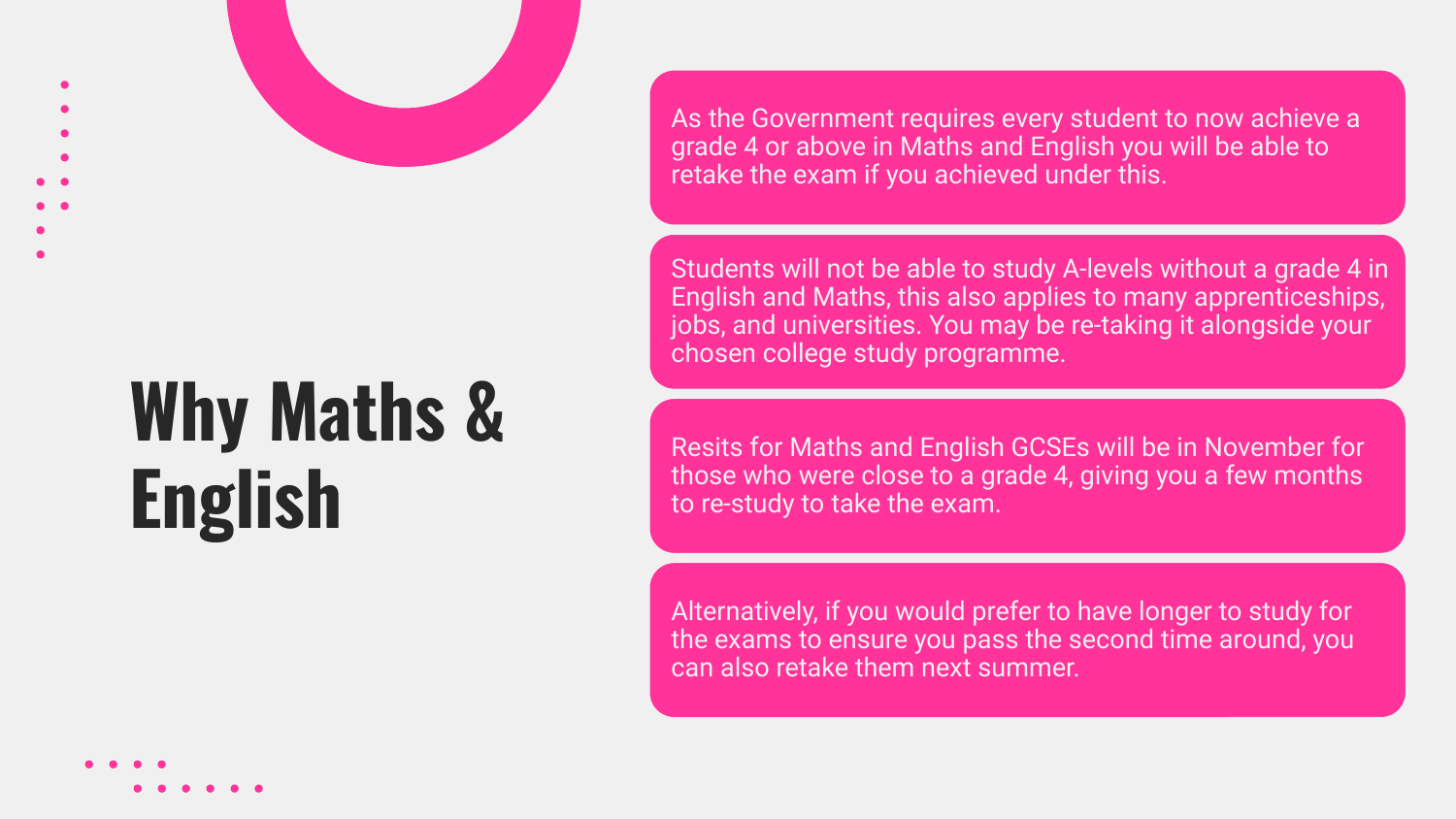

As the Government requires every student to now achieve a grade 4 or above in Maths and English you will be able to retake the exam if you achieved under this.
Students will not be able to study A-levels without a grade 4 in English and Maths, this also applies to many apprenticeships, jobs, and universities. You may be re-taking it alongside your chosen college study programme.
Resits for Maths and English GCSEs will be in November for those who were close to a grade 4, giving you a few months to re-study to take the exam.
Alternatively, if you would prefer to have longer to study for the exams to ensure you pass the second time around, you can also retake them next summer.
# Why Maths & English